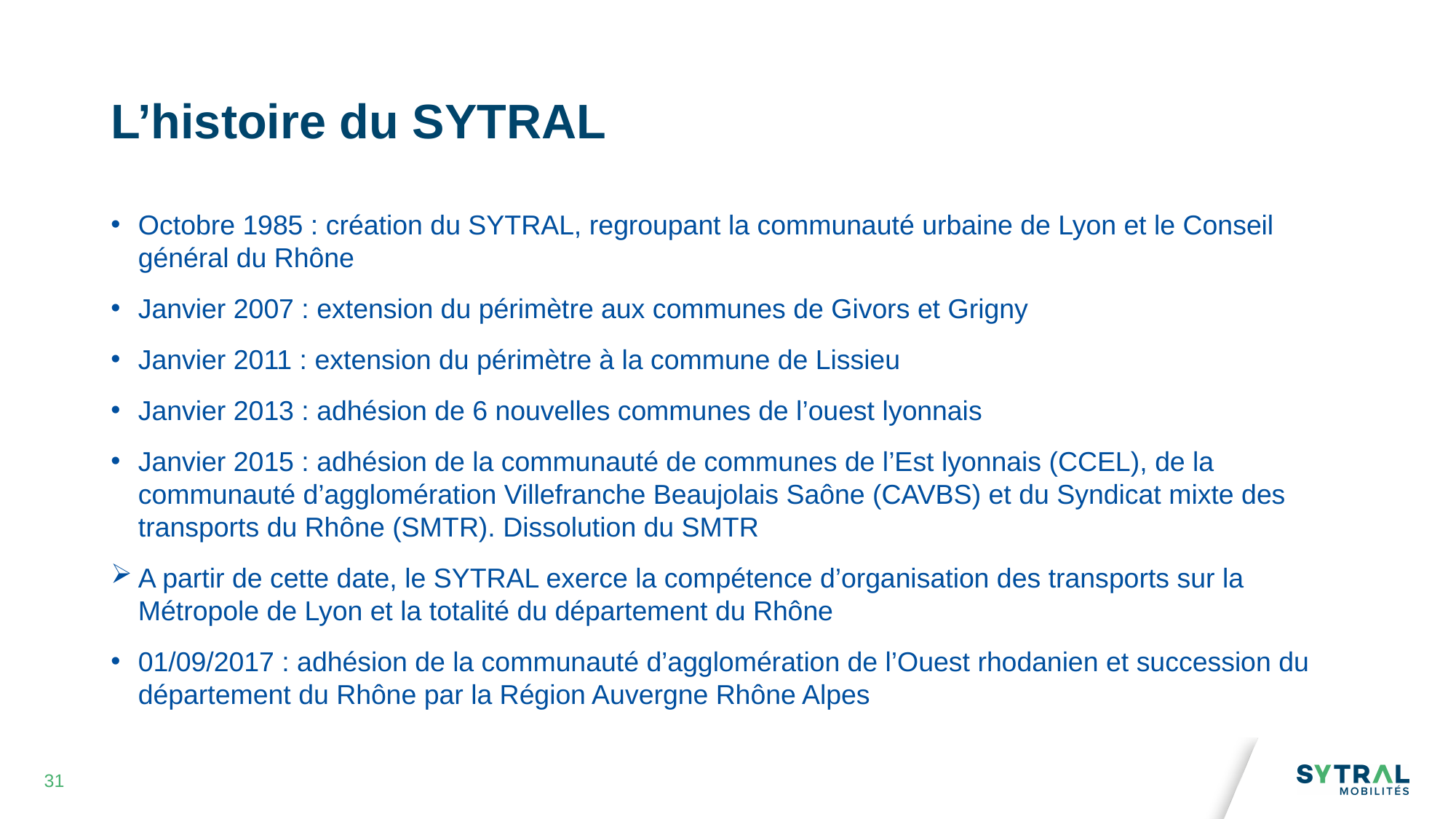

# L’histoire du SYTRAL
Octobre 1985 : création du SYTRAL, regroupant la communauté urbaine de Lyon et le Conseil général du Rhône
Janvier 2007 : extension du périmètre aux communes de Givors et Grigny
Janvier 2011 : extension du périmètre à la commune de Lissieu
Janvier 2013 : adhésion de 6 nouvelles communes de l’ouest lyonnais
Janvier 2015 : adhésion de la communauté de communes de l’Est lyonnais (CCEL), de la communauté d’agglomération Villefranche Beaujolais Saône (CAVBS) et du Syndicat mixte des transports du Rhône (SMTR). Dissolution du SMTR
A partir de cette date, le SYTRAL exerce la compétence d’organisation des transports sur la Métropole de Lyon et la totalité du département du Rhône
01/09/2017 : adhésion de la communauté d’agglomération de l’Ouest rhodanien et succession du département du Rhône par la Région Auvergne Rhône Alpes

31